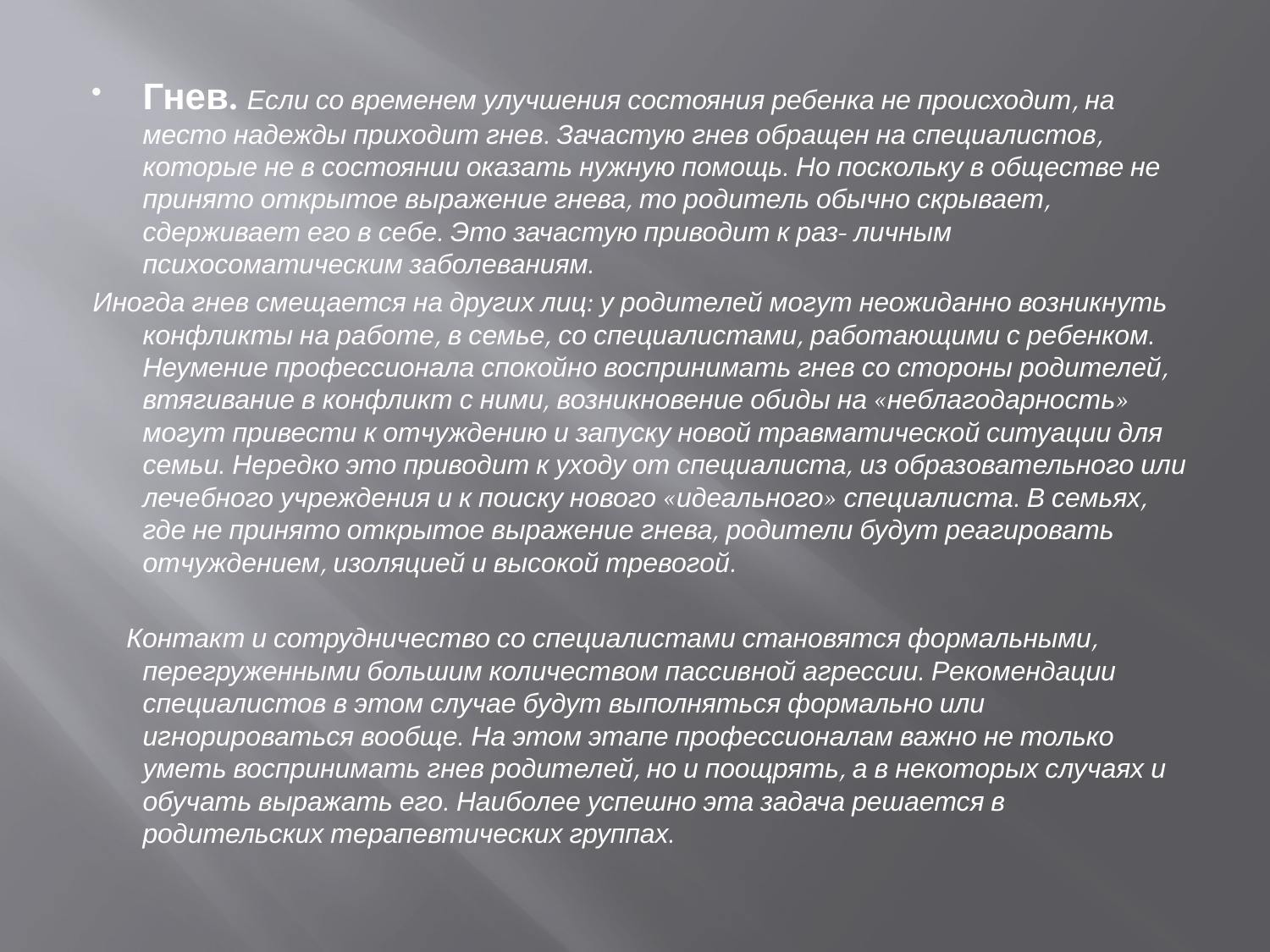

Гнев. Если со временем улучшения состояния ребенка не происходит, на место надежды приходит гнев. Зачастую гнев обращен на специалистов, которые не в состоянии оказать нужную помощь. Но поскольку в обществе не принято открытое выражение гнева, то родитель обычно скрывает, сдерживает его в себе. Это зачастую приводит к раз- личным психосоматическим заболеваниям.
Иногда гнев смещается на других лиц: у родителей могут неожиданно возникнуть конфликты на работе, в семье, со специалистами, работающими с ребенком. Неумение профессионала спокойно воспринимать гнев со стороны родителей, втягивание в конфликт с ними, возникновение обиды на «неблагодарность» могут привести к отчуждению и запуску новой травматической ситуации для семьи. Нередко это приводит к уходу от специалиста, из образовательного или лечебного учреждения и к поиску нового «идеального» специалиста. В семьях, где не принято открытое выражение гнева, родители будут реагировать отчуждением, изоляцией и высокой тревогой.

     Контакт и сотрудничество со специалистами становятся формальными, перегруженными большим количеством пассивной агрессии. Рекомендации специалистов в этом случае будут выполняться формально или игнорироваться вообще. На этом этапе профессионалам важно не только уметь воспринимать гнев родителей, но и поощрять, а в некоторых случаях и обучать выражать его. Наиболее успешно эта задача решается в родительских терапевтических группах.